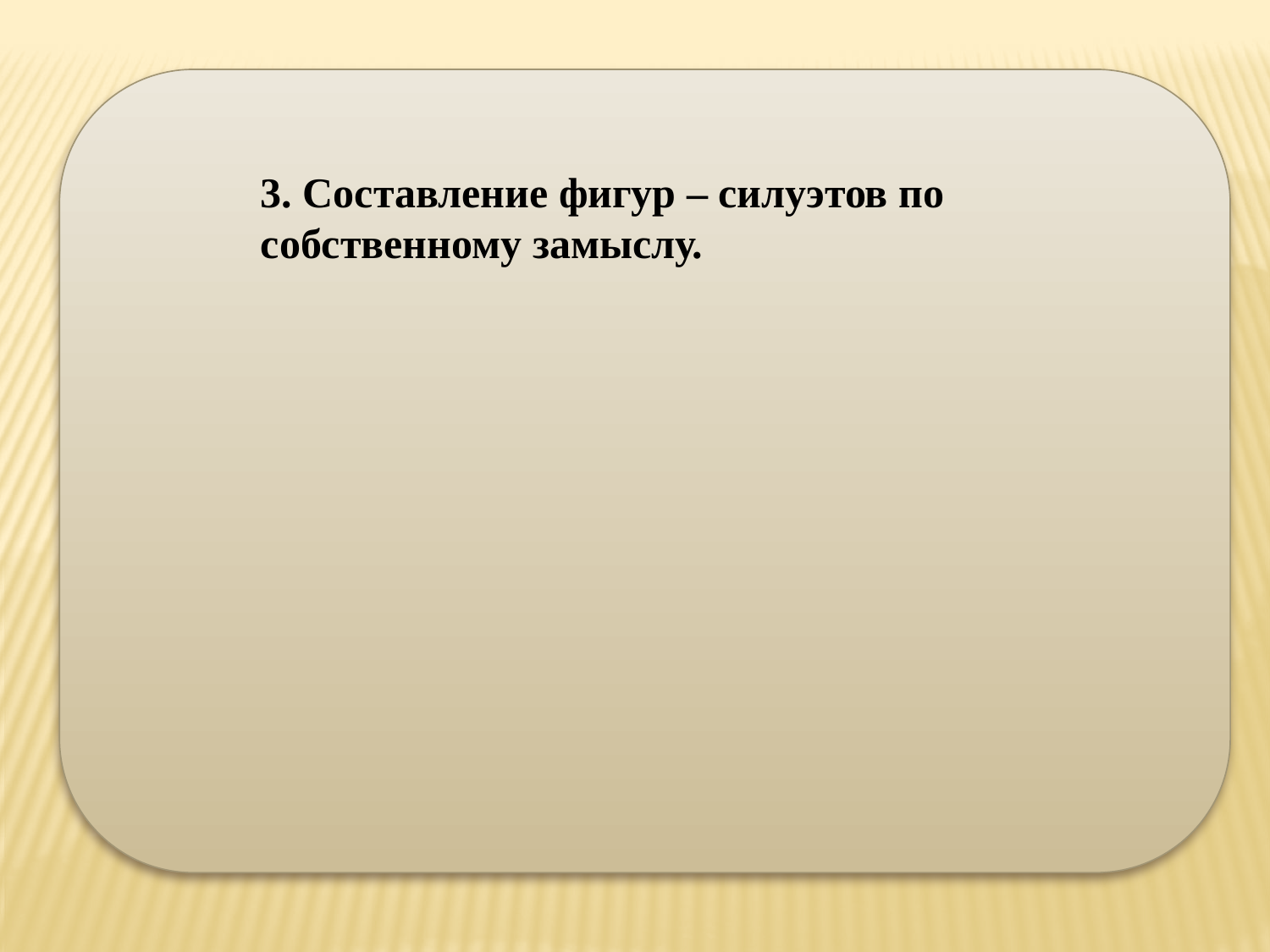

3. Составление фигур – силуэтов по собственному замыслу.